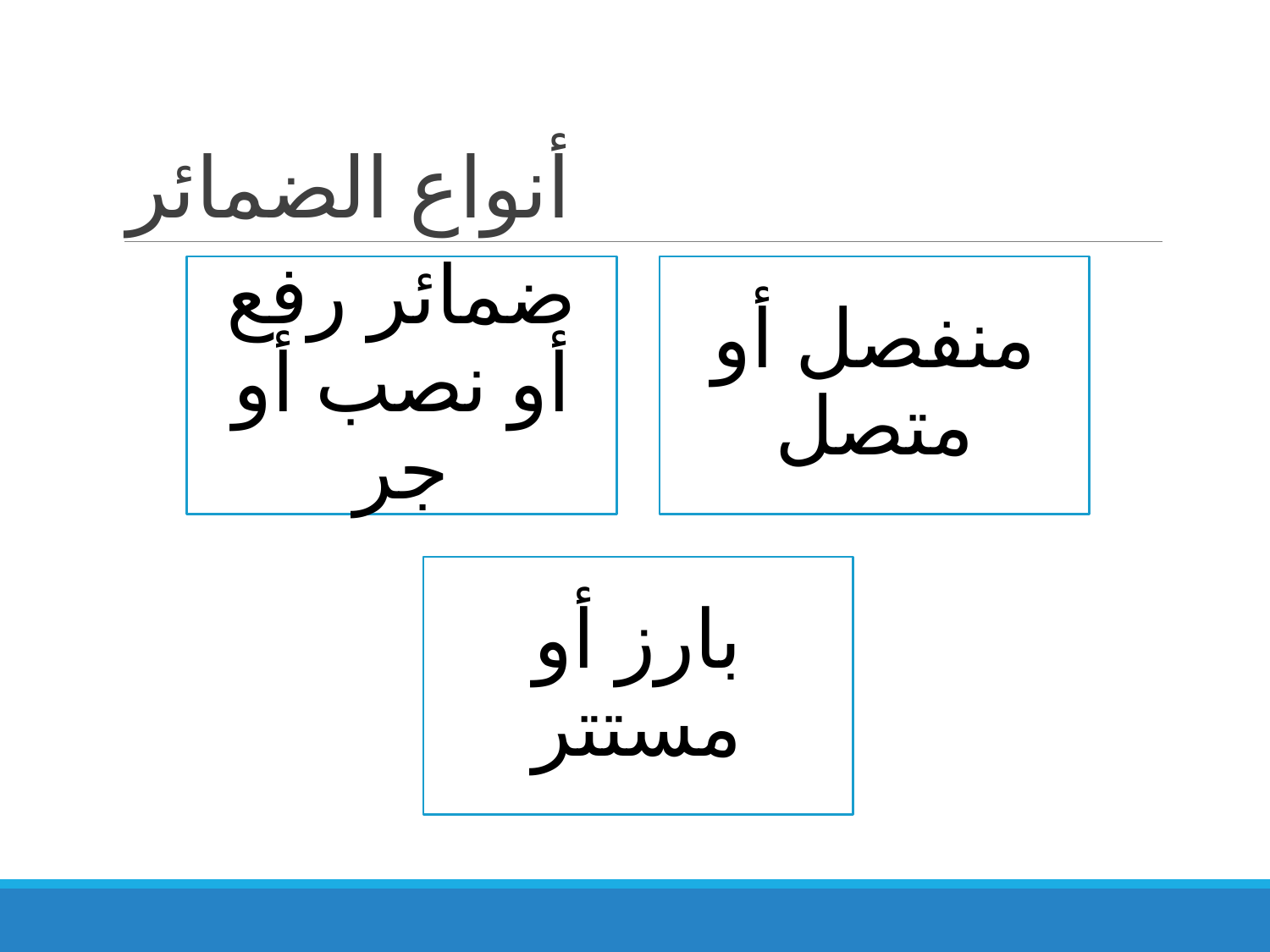

# أنواع الضمائر
ضمائر رفع أو نصب أو جر
منفصل أو متصل
بارز أو مستتر